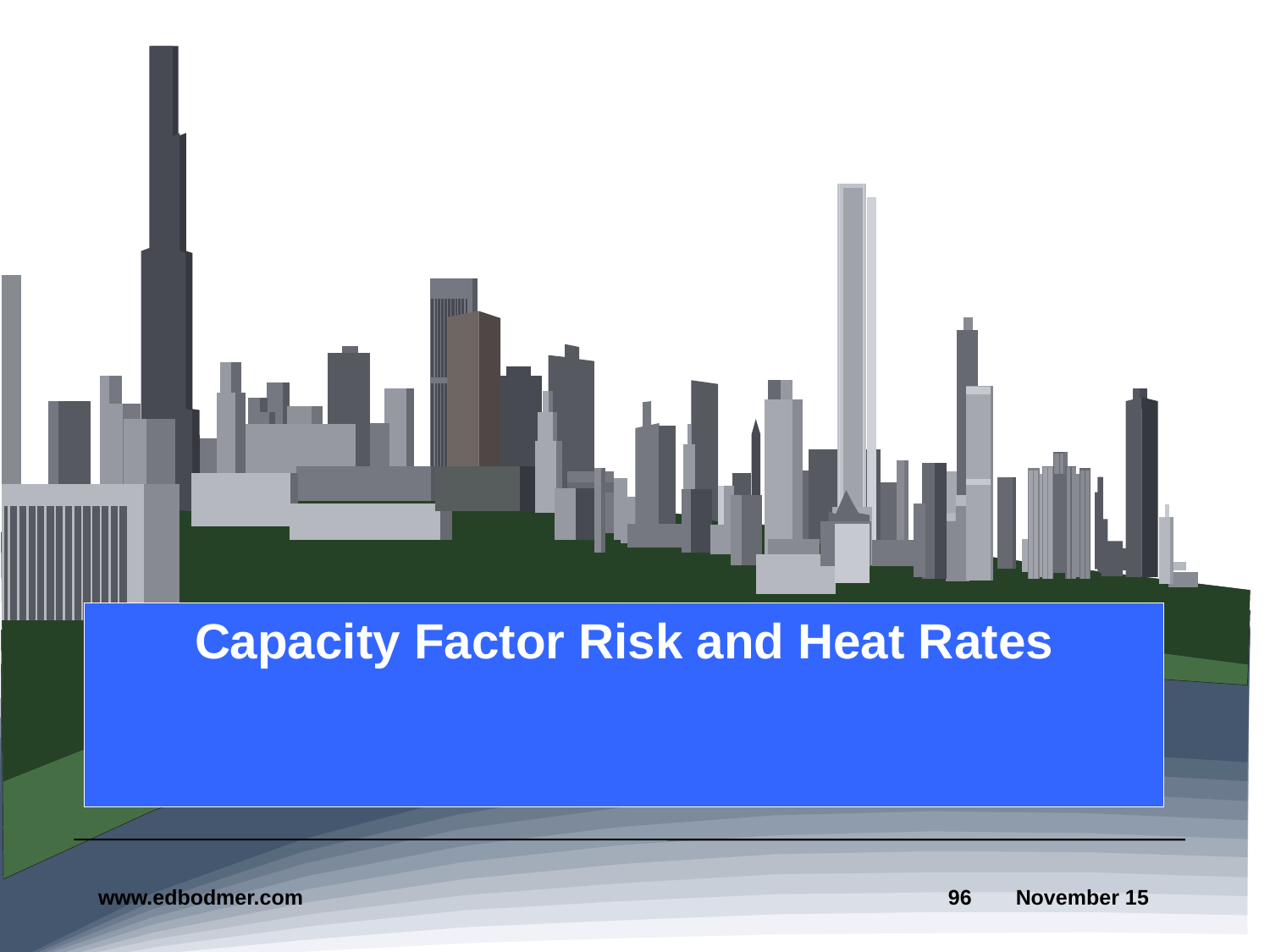

# Capacity Factor Risk and Heat Rates